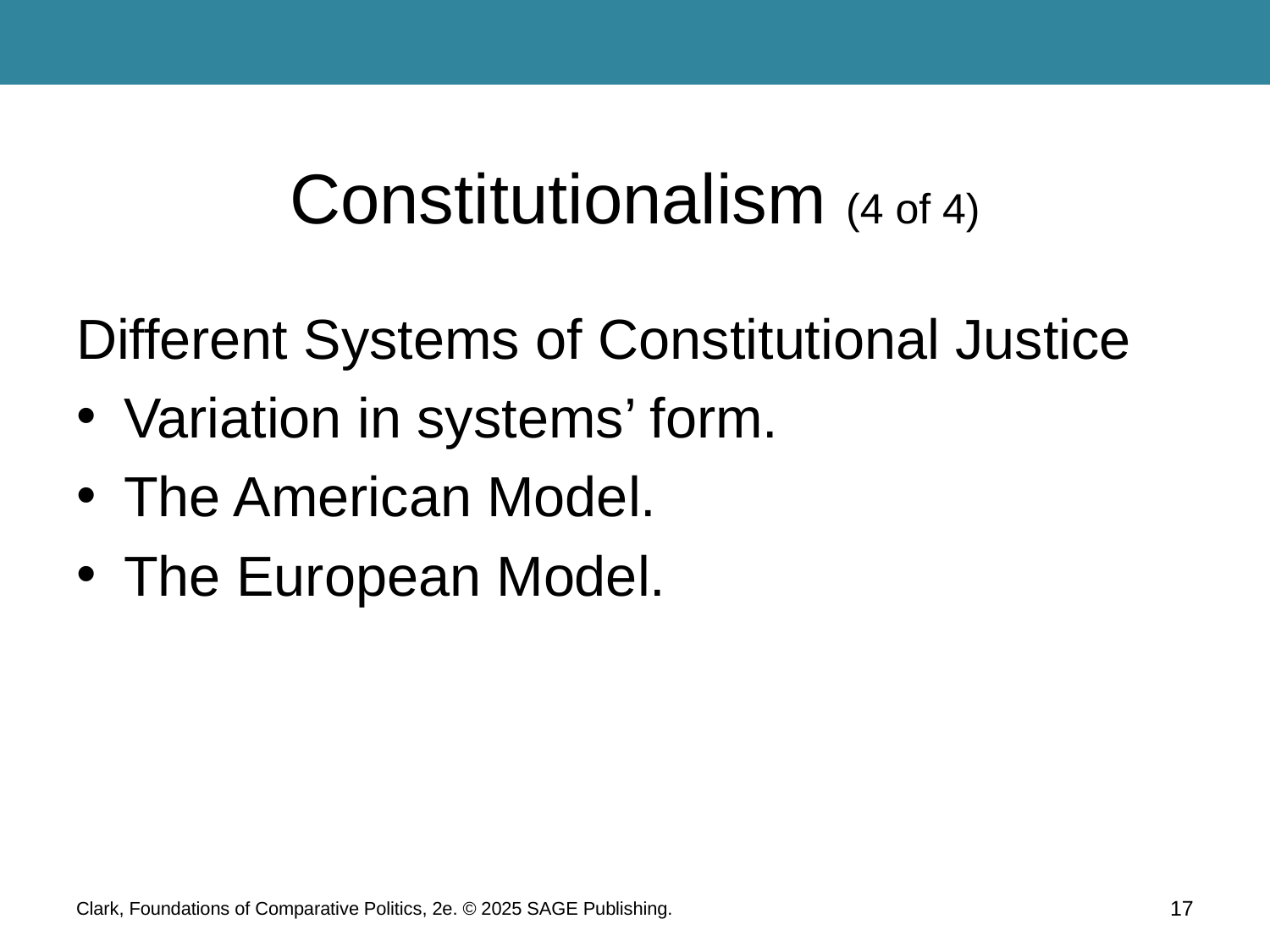

# Constitutionalism (4 of 4)
Different Systems of Constitutional Justice
Variation in systems’ form.
The American Model.
The European Model.
Clark, Foundations of Comparative Politics, 2e. © 2025 SAGE Publishing.
17